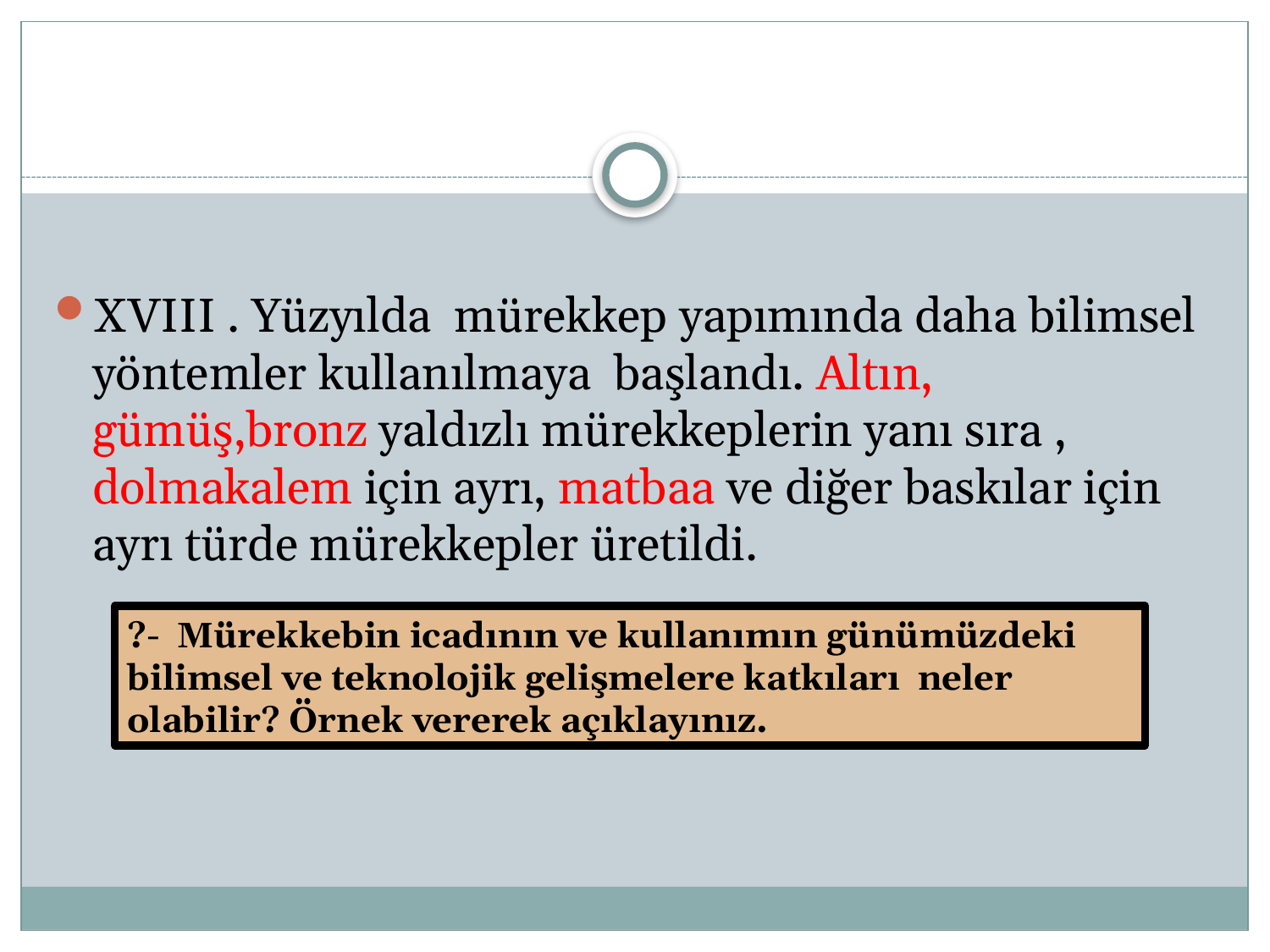

#

XVIII . Yüzyılda  mürekkep yapımında daha bilimsel yöntemler kullanılmaya  başlandı. Altın, gümüş,bronz yaldızlı mürekkeplerin yanı sıra , dolmakalem için ayrı, matbaa ve diğer baskılar için ayrı türde mürekkepler üretildi.
?-  Mürekkebin icadının ve kullanımın günümüzdeki bilimsel ve teknolojik gelişmelere katkıları  neler olabilir? Örnek vererek açıklayınız.